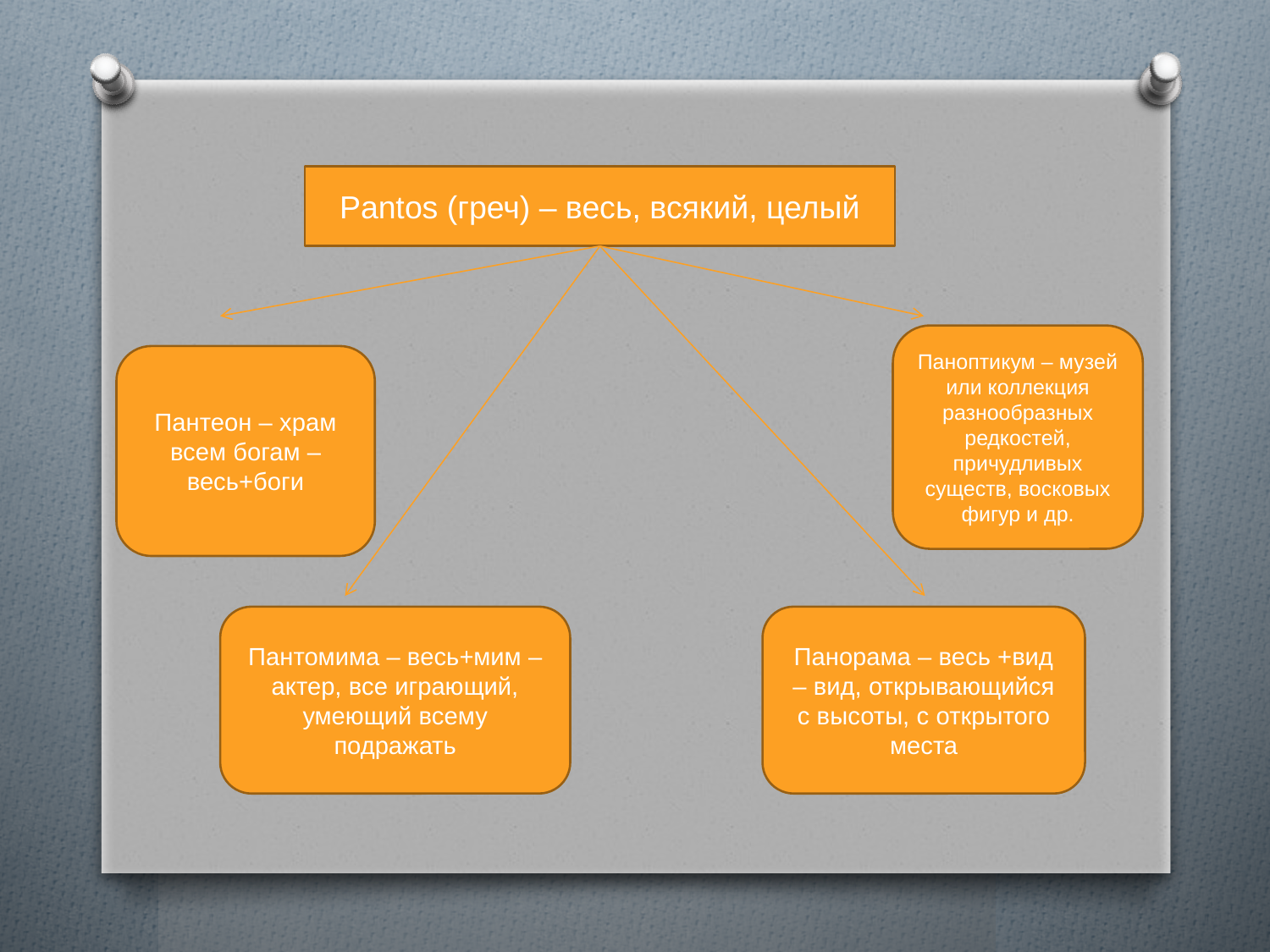

Pantos (греч) – весь, всякий, целый
Паноптикум – музей или коллекция разнообразных редкостей, причудливых существ, восковых фигур и др.
Пантеон – храм всем богам – весь+боги
Пантомима – весь+мим – актер, все играющий, умеющий всему подражать
Панорама – весь +вид – вид, открывающийся с высоты, с открытого места